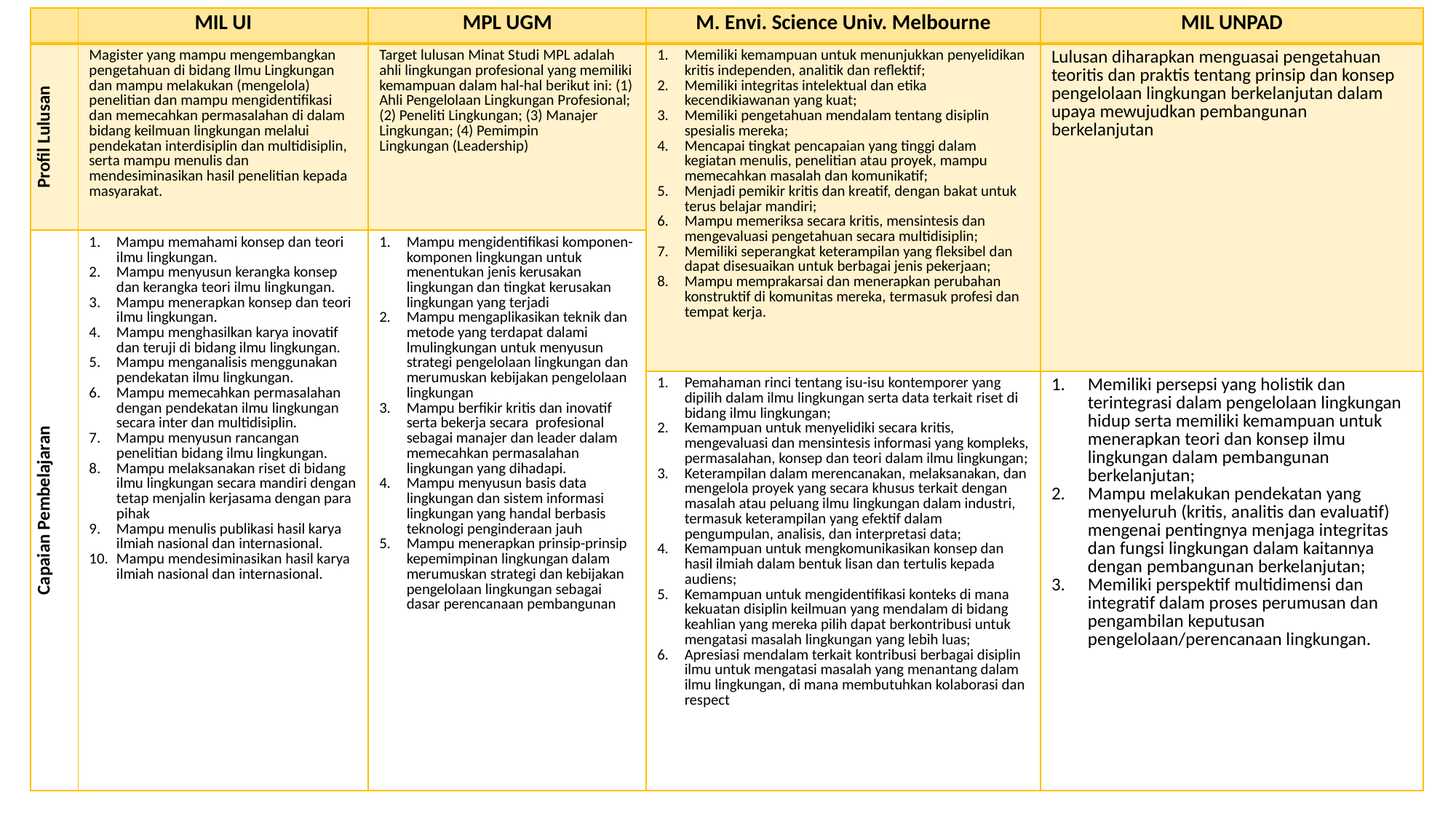

|  | MIL UI | MPL UGM | M. Envi. Science Univ. Melbourne | MIL UNPAD |
| --- | --- | --- | --- | --- |
| Profil Lulusan | Magister yang mampu mengembangkan pengetahuan di bidang Ilmu Lingkungan dan mampu melakukan (mengelola) penelitian dan mampu mengidentifikasi dan memecahkan permasalahan di dalam bidang keilmuan lingkungan melalui pendekatan interdisiplin dan multidisiplin, serta mampu menulis dan mendesiminasikan hasil penelitian kepada masyarakat. | Target lulusan Minat Studi MPL adalah ahli lingkungan profesional yang memiliki kemampuan dalam hal-hal berikut ini: (1) Ahli Pengelolaan Lingkungan Profesional; (2) Peneliti Lingkungan; (3) Manajer Lingkungan; (4) Pemimpin Lingkungan (Leadership) | Memiliki kemampuan untuk menunjukkan penyelidikan kritis independen, analitik dan reflektif; Memiliki integritas intelektual dan etika kecendikiawanan yang kuat; Memiliki pengetahuan mendalam tentang disiplin spesialis mereka; Mencapai tingkat pencapaian yang tinggi dalam kegiatan menulis, penelitian atau proyek, mampu memecahkan masalah dan komunikatif; Menjadi pemikir kritis dan kreatif, dengan bakat untuk terus belajar mandiri; Mampu memeriksa secara kritis, mensintesis dan mengevaluasi pengetahuan secara multidisiplin; Memiliki seperangkat keterampilan yang fleksibel dan dapat disesuaikan untuk berbagai jenis pekerjaan; Mampu memprakarsai dan menerapkan perubahan konstruktif di komunitas mereka, termasuk profesi dan tempat kerja. | Lulusan diharapkan menguasai pengetahuan teoritis dan praktis tentang prinsip dan konsep pengelolaan lingkungan berkelanjutan dalam upaya mewujudkan pembangunan berkelanjutan |
| Capaian Pembelajaran | Mampu memahami konsep dan teori ilmu lingkungan. Mampu menyusun kerangka konsep dan kerangka teori ilmu lingkungan. Mampu menerapkan konsep dan teori ilmu lingkungan. Mampu menghasilkan karya inovatif dan teruji di bidang ilmu lingkungan. Mampu menganalisis menggunakan pendekatan ilmu lingkungan. Mampu memecahkan permasalahan dengan pendekatan ilmu lingkungan secara inter dan multidisiplin. Mampu menyusun rancangan penelitian bidang ilmu lingkungan. Mampu melaksanakan riset di bidang ilmu lingkungan secara mandiri dengan tetap menjalin kerjasama dengan para pihak Mampu menulis publikasi hasil karya ilmiah nasional dan internasional. Mampu mendesiminasikan hasil karya ilmiah nasional dan internasional. | Mampu mengidentifikasi komponen-komponen lingkungan untuk menentukan jenis kerusakan lingkungan dan tingkat kerusakan lingkungan yang terjadi Mampu mengaplikasikan teknik dan metode yang terdapat dalami lmulingkungan untuk menyusun strategi pengelolaan lingkungan dan merumuskan kebijakan pengelolaan lingkungan Mampu berfikir kritis dan inovatif serta bekerja secara  profesional sebagai manajer dan leader dalam memecahkan permasalahan lingkungan yang dihadapi. Mampu menyusun basis data lingkungan dan sistem informasi lingkungan yang handal berbasis teknologi penginderaan jauh Mampu menerapkan prinsip-prinsip kepemimpinan lingkungan dalam merumuskan strategi dan kebijakan pengelolaan lingkungan sebagai dasar perencanaan pembangunan |  |  |
|  |  |  | Pemahaman rinci tentang isu-isu kontemporer yang dipilih dalam ilmu lingkungan serta data terkait riset di bidang ilmu lingkungan; Kemampuan untuk menyelidiki secara kritis, mengevaluasi dan mensintesis informasi yang kompleks, permasalahan, konsep dan teori dalam ilmu lingkungan; Keterampilan dalam merencanakan, melaksanakan, dan mengelola proyek yang secara khusus terkait dengan masalah atau peluang ilmu lingkungan dalam industri, termasuk keterampilan yang efektif dalam pengumpulan, analisis, dan interpretasi data; Kemampuan untuk mengkomunikasikan konsep dan hasil ilmiah dalam bentuk lisan dan tertulis kepada audiens; Kemampuan untuk mengidentifikasi konteks di mana kekuatan disiplin keilmuan yang mendalam di bidang keahlian yang mereka pilih dapat berkontribusi untuk mengatasi masalah lingkungan yang lebih luas; Apresiasi mendalam terkait kontribusi berbagai disiplin ilmu untuk mengatasi masalah yang menantang dalam ilmu lingkungan, di mana membutuhkan kolaborasi dan respect | Memiliki persepsi yang holistik dan terintegrasi dalam pengelolaan lingkungan hidup serta memiliki kemampuan untuk menerapkan teori dan konsep ilmu lingkungan dalam pembangunan berkelanjutan; Mampu melakukan pendekatan yang menyeluruh (kritis, analitis dan evaluatif) mengenai pentingnya menjaga integritas dan fungsi lingkungan dalam kaitannya dengan pembangunan berkelanjutan; Memiliki perspektif multidimensi dan integratif dalam proses perumusan dan pengambilan keputusan pengelolaan/perencanaan lingkungan. |